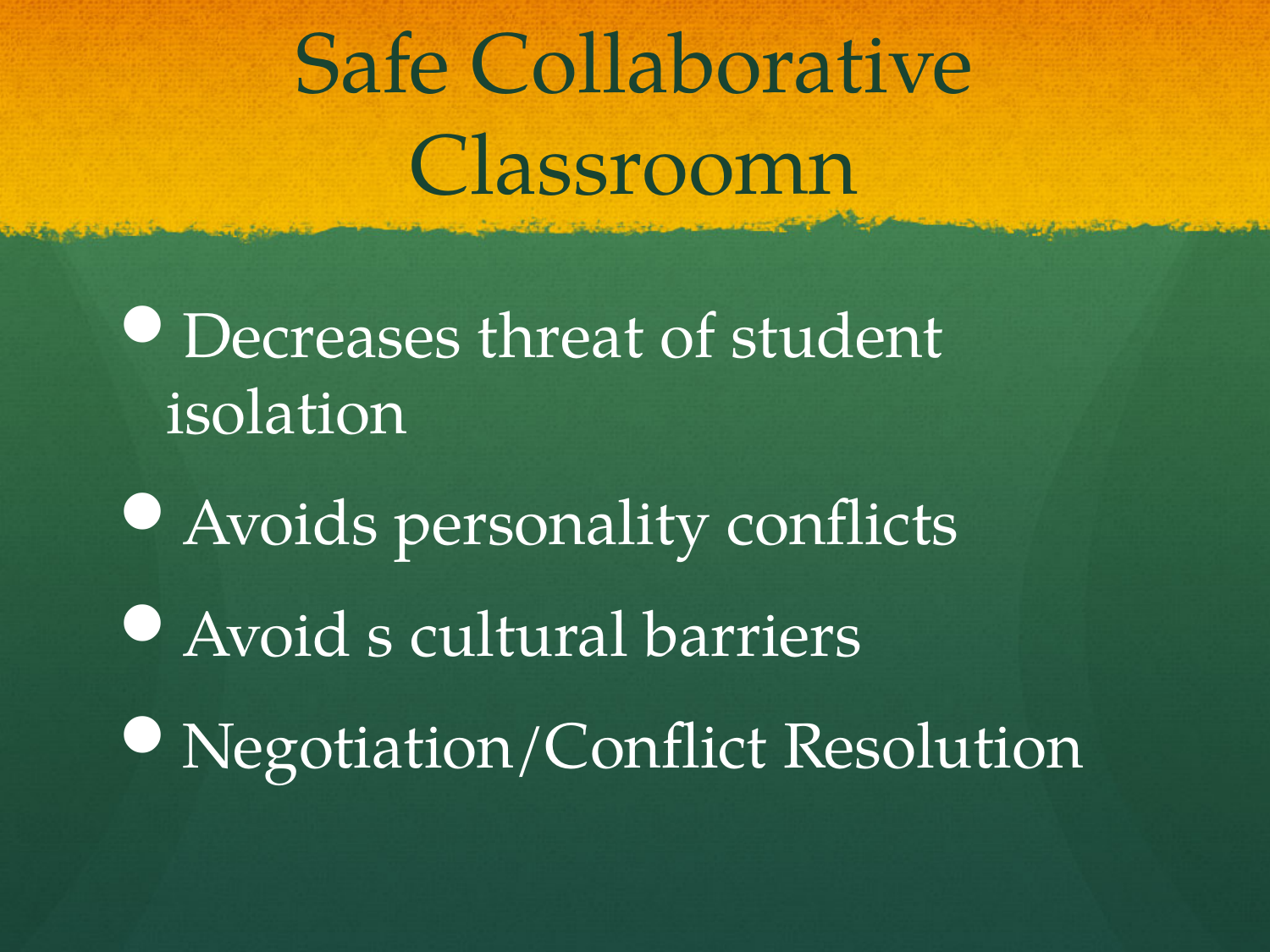

# Safe Collaborative Classroomn
Decreases threat of student isolation
Avoids personality conflicts
Avoid s cultural barriers
Negotiation/Conflict Resolution